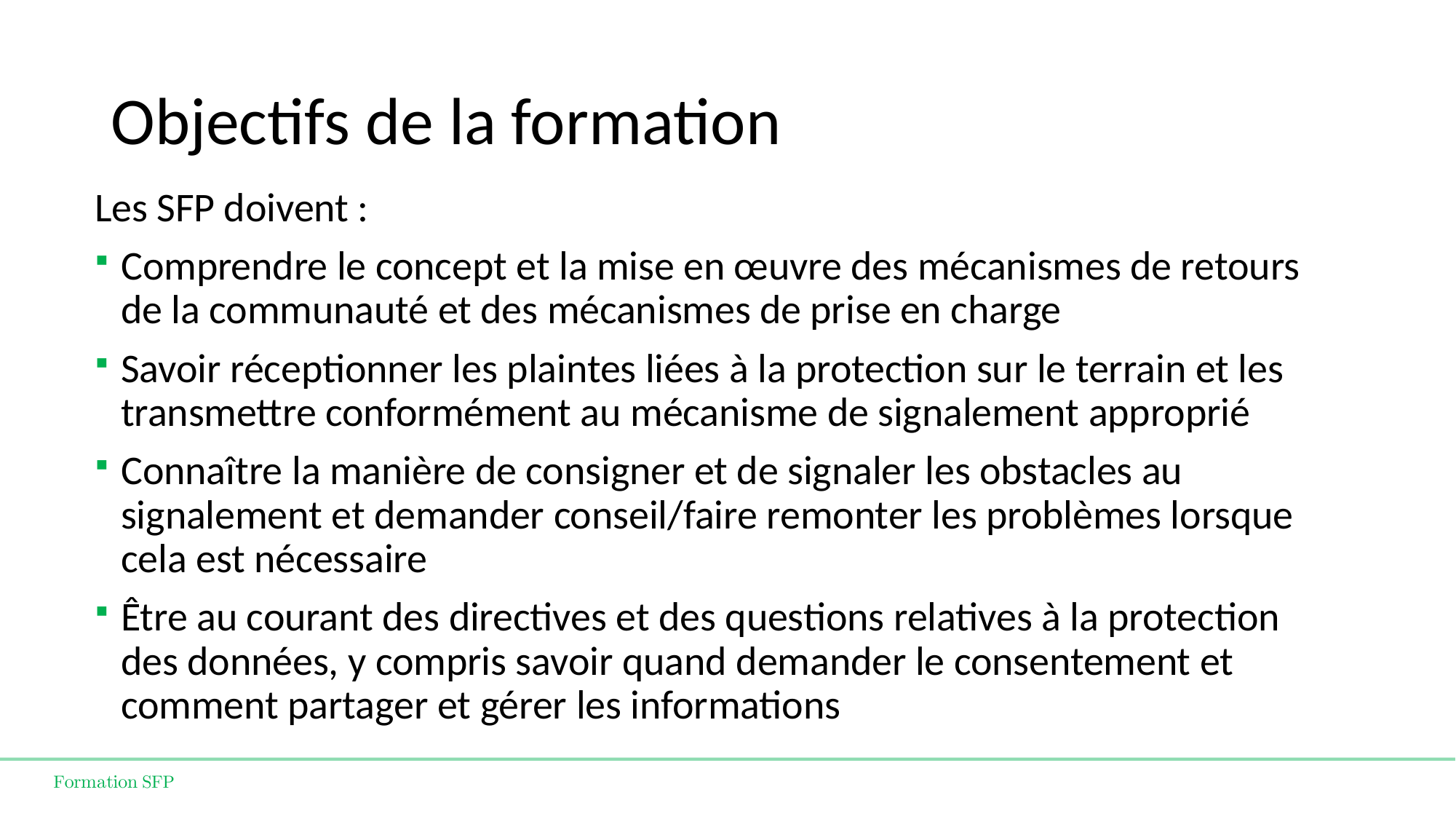

# Objectifs de la formation
Les SFP doivent :
Comprendre le concept et la mise en œuvre des mécanismes de retours de la communauté et des mécanismes de prise en charge
Savoir réceptionner les plaintes liées à la protection sur le terrain et les transmettre conformément au mécanisme de signalement approprié
Connaître la manière de consigner et de signaler les obstacles au signalement et demander conseil/faire remonter les problèmes lorsque cela est nécessaire
Être au courant des directives et des questions relatives à la protection des données, y compris savoir quand demander le consentement et comment partager et gérer les informations

Formation SFP